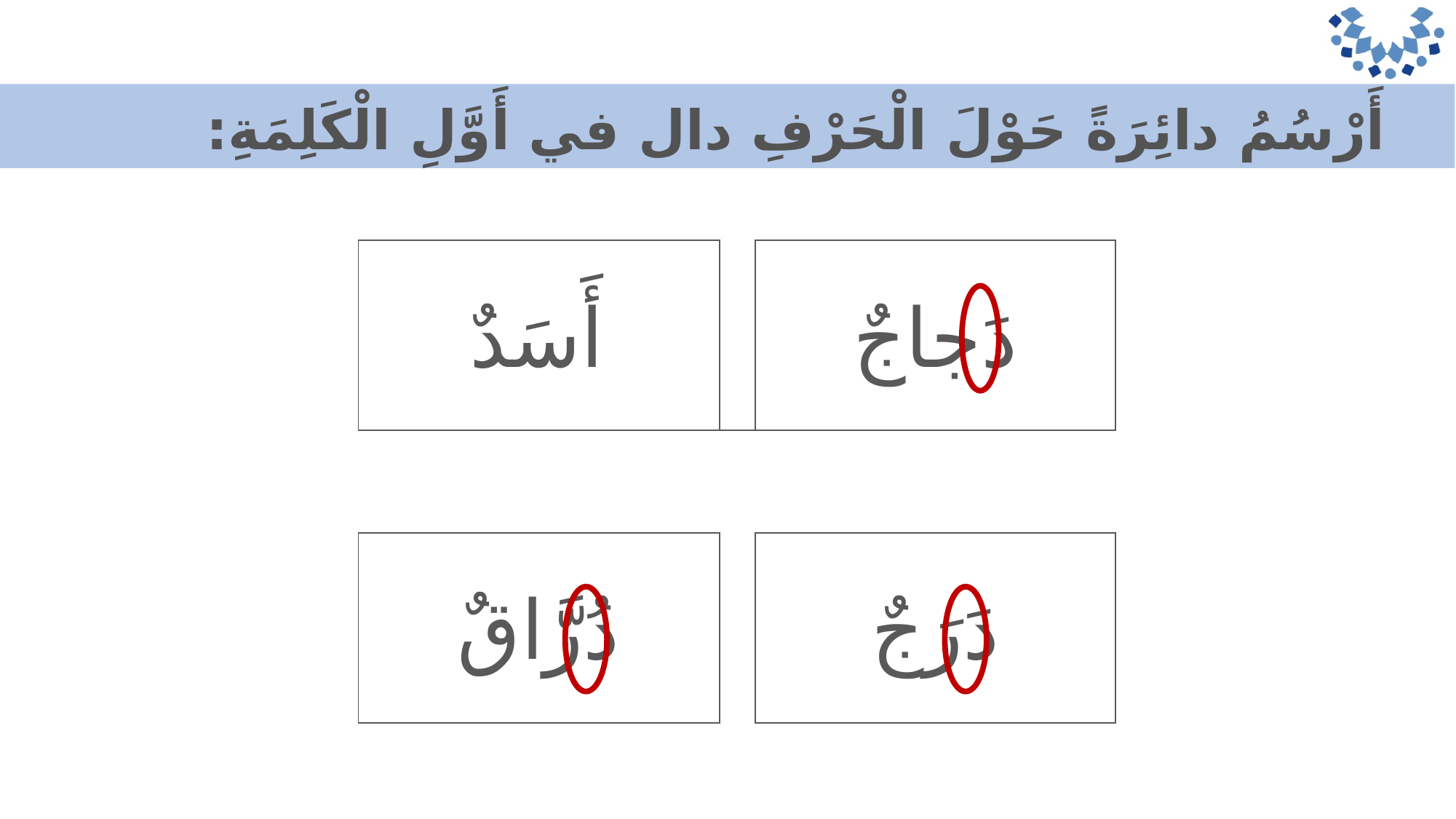

أَرْسُمُ دائِرَةً حَوْلَ الْحَرْفِ دال في أَوَّلِ الْكَلِمَةِ:

| أَسَدٌ |  | دَجاجٌ |
| --- | --- | --- |
|  |  |  |
| دُرَّاقٌ |  | دَرَجٌ |